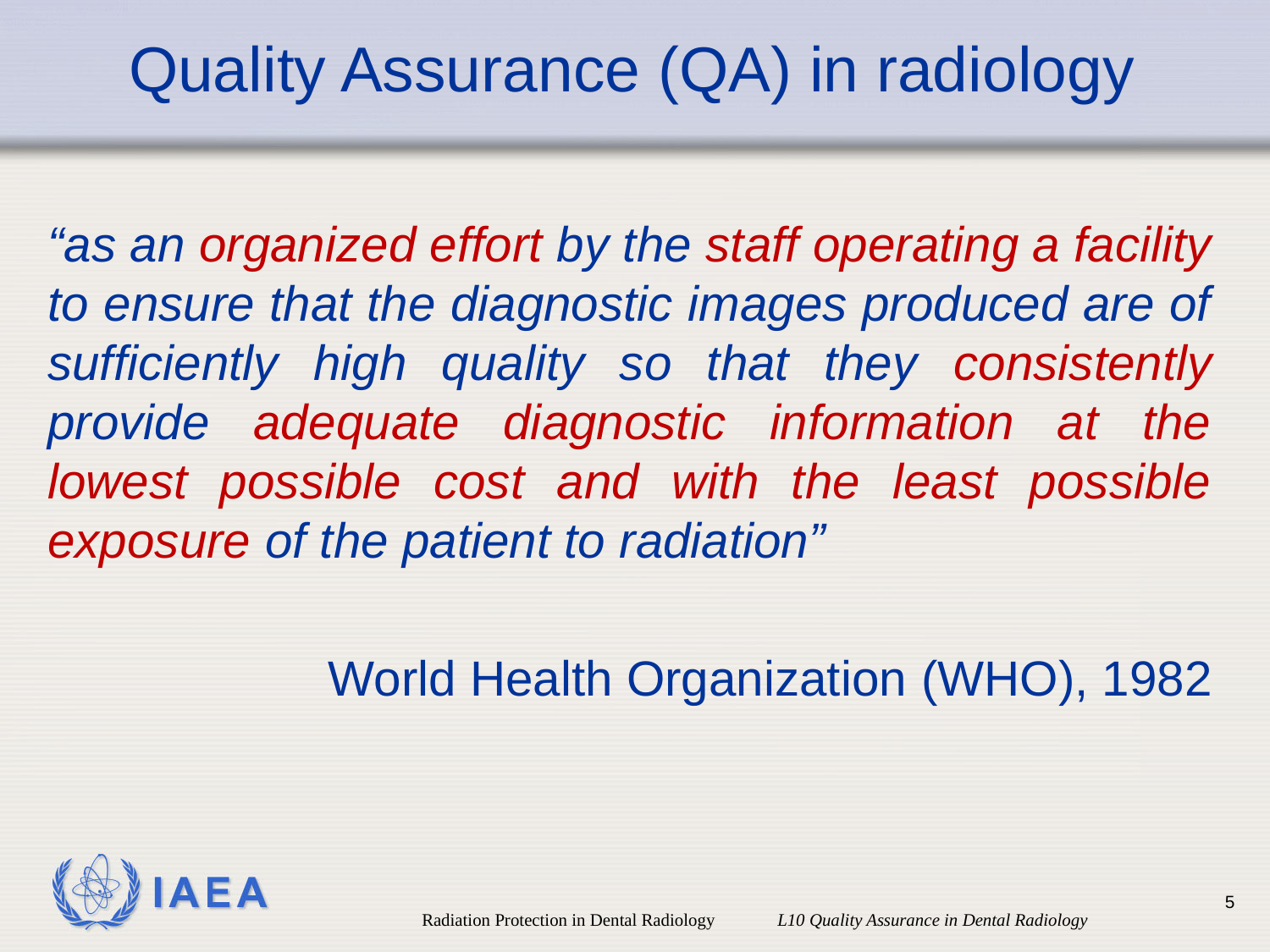

# Quality Assurance (QA) in radiology
“as an organized effort by the staff operating a facility to ensure that the diagnostic images produced are of sufficiently high quality so that they consistently provide adequate diagnostic information at the lowest possible cost and with the least possible exposure of the patient to radiation”

World Health Organization (WHO), 1982

5
Radiation Protection in Dental Radiology              L10 Quality Assurance in Dental Radiology